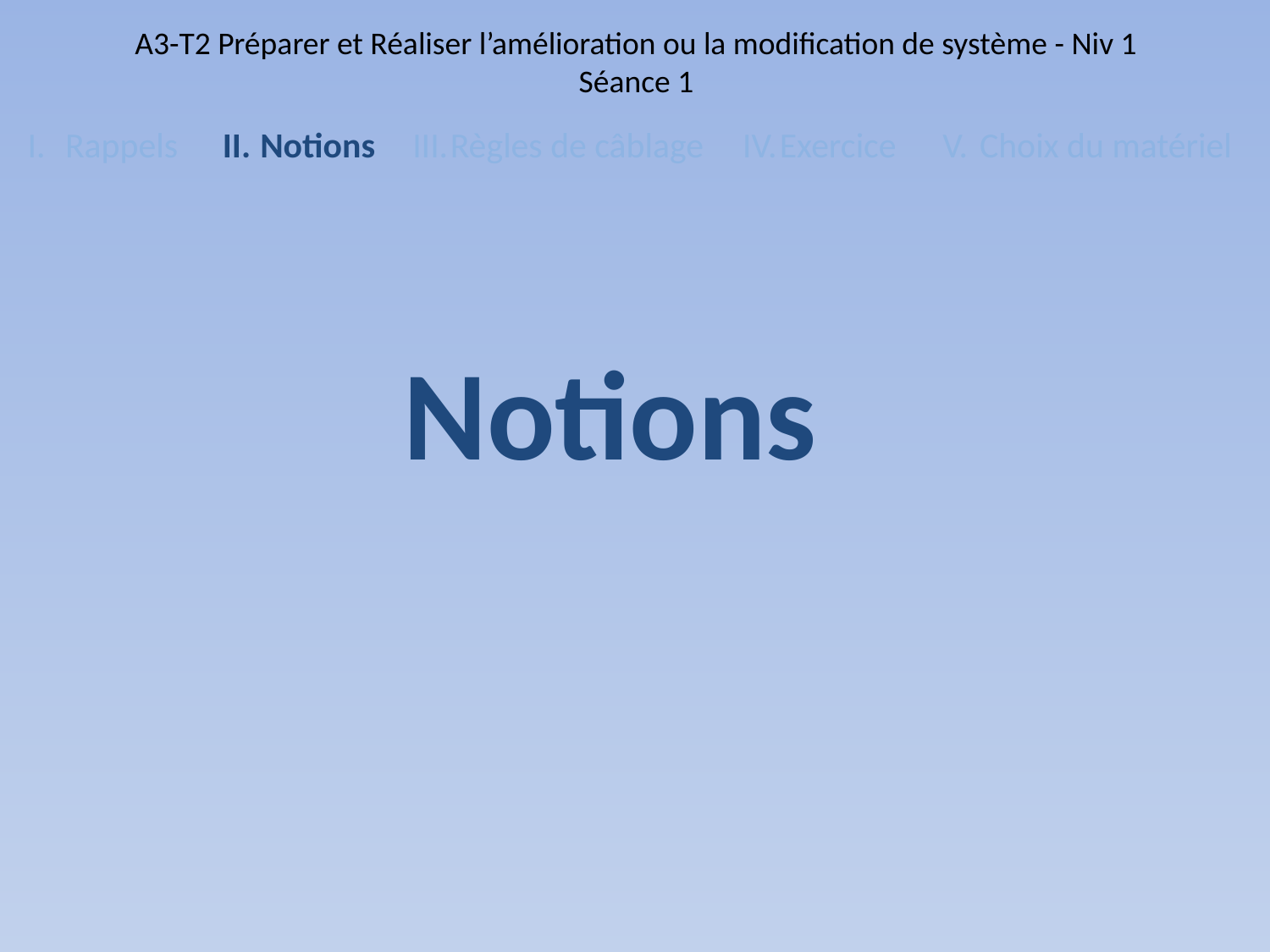

# A3-T2 Préparer et Réaliser l’amélioration ou la modification de système - Niv 1 Séance 1
Rappels
Notions
Règles de câblage
Exercice
Choix du matériel
Notions